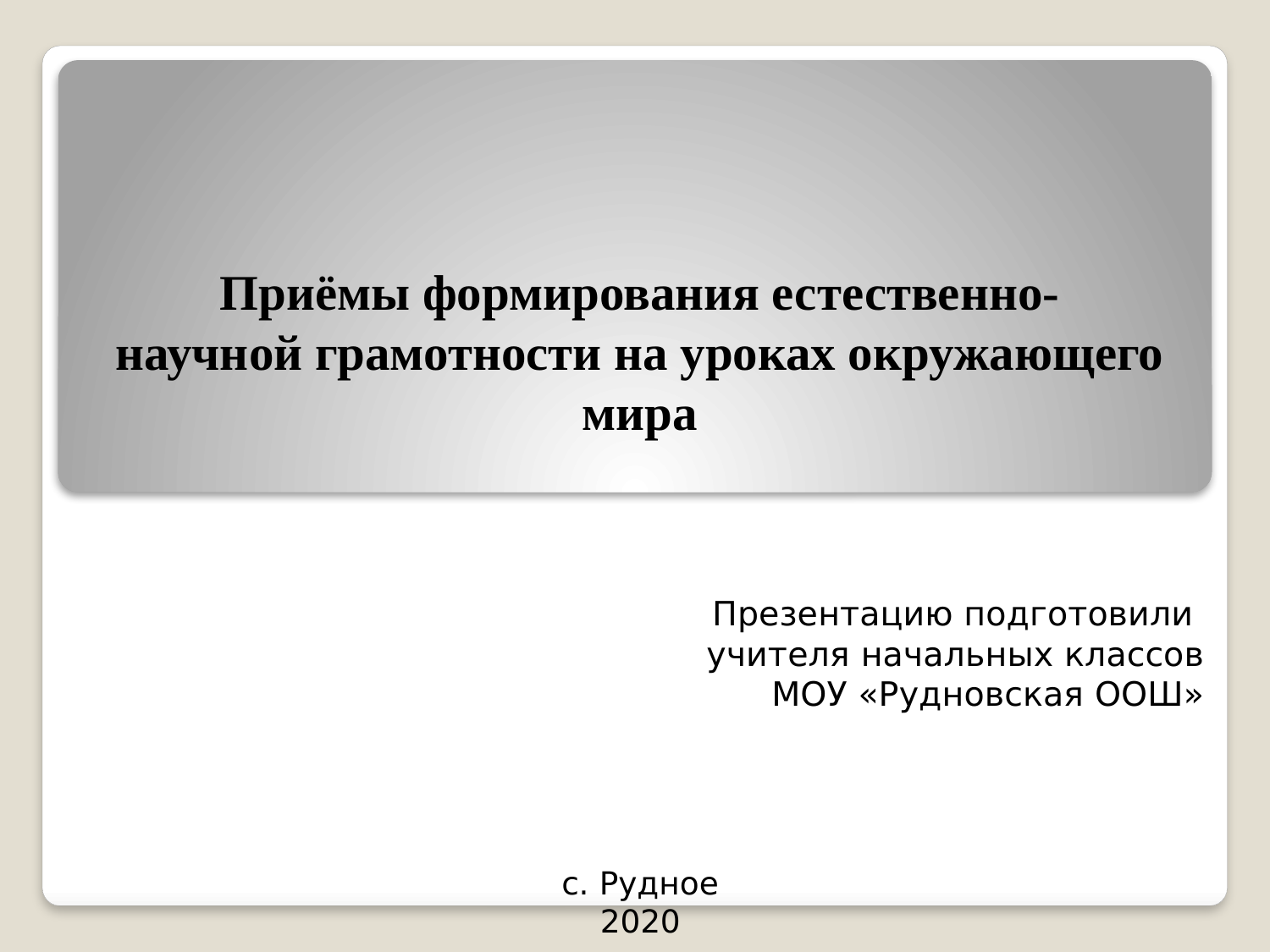

# Приёмы формирования естественно-научной грамотности на уроках окружающего мира
Презентацию подготовили
учителя начальных классов
МОУ «Рудновская ООШ»
с. Рудное
2020